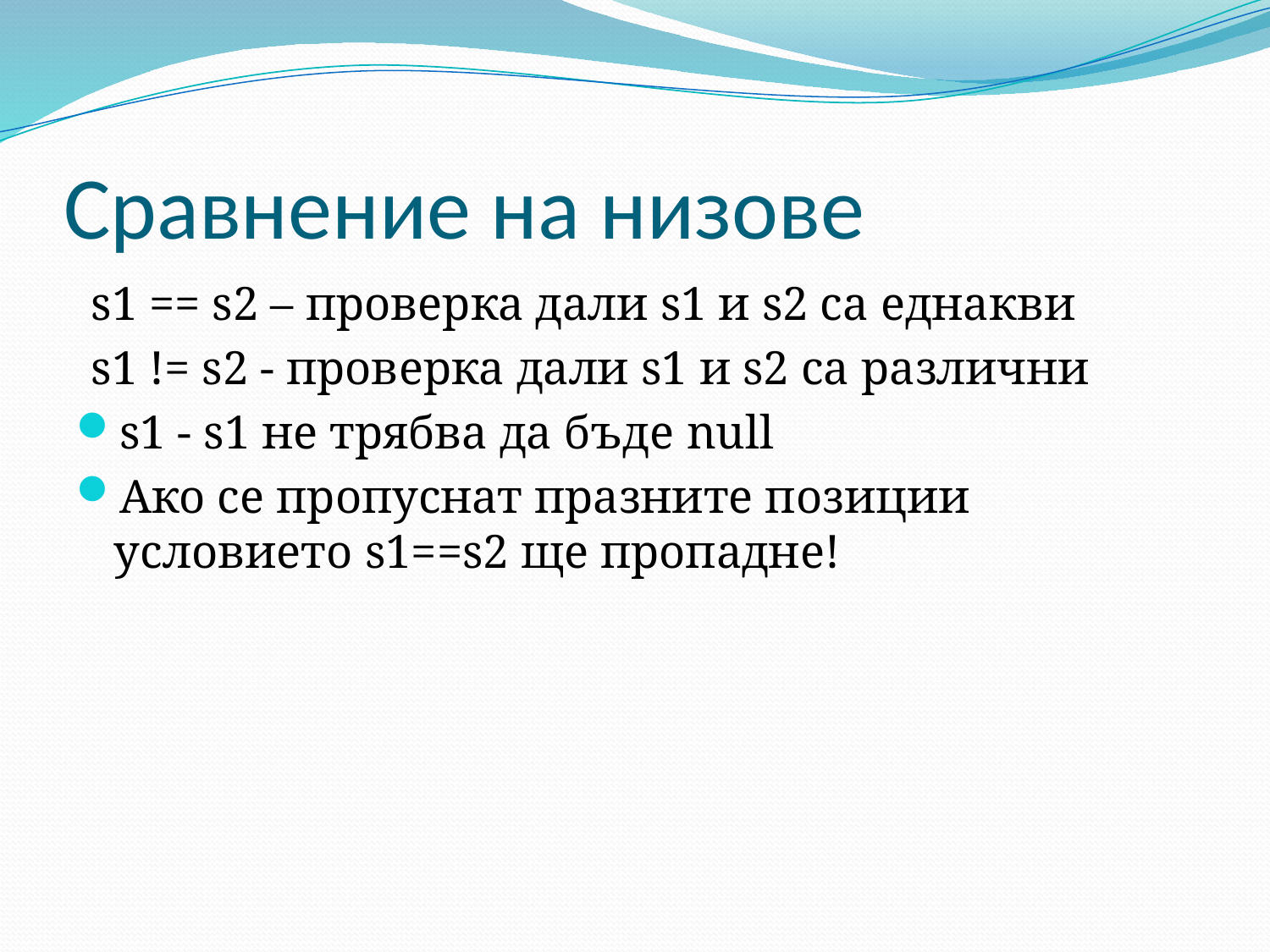

# Сравнение на низове
s1 == s2 – проверка дали s1 и s2 са еднакви
s1 != s2 - проверка дали s1 и s2 са различни
s1 - s1 не трябва да бъде null
Ако се пропуснат празните позиции условието s1==s2 ще пропадне!